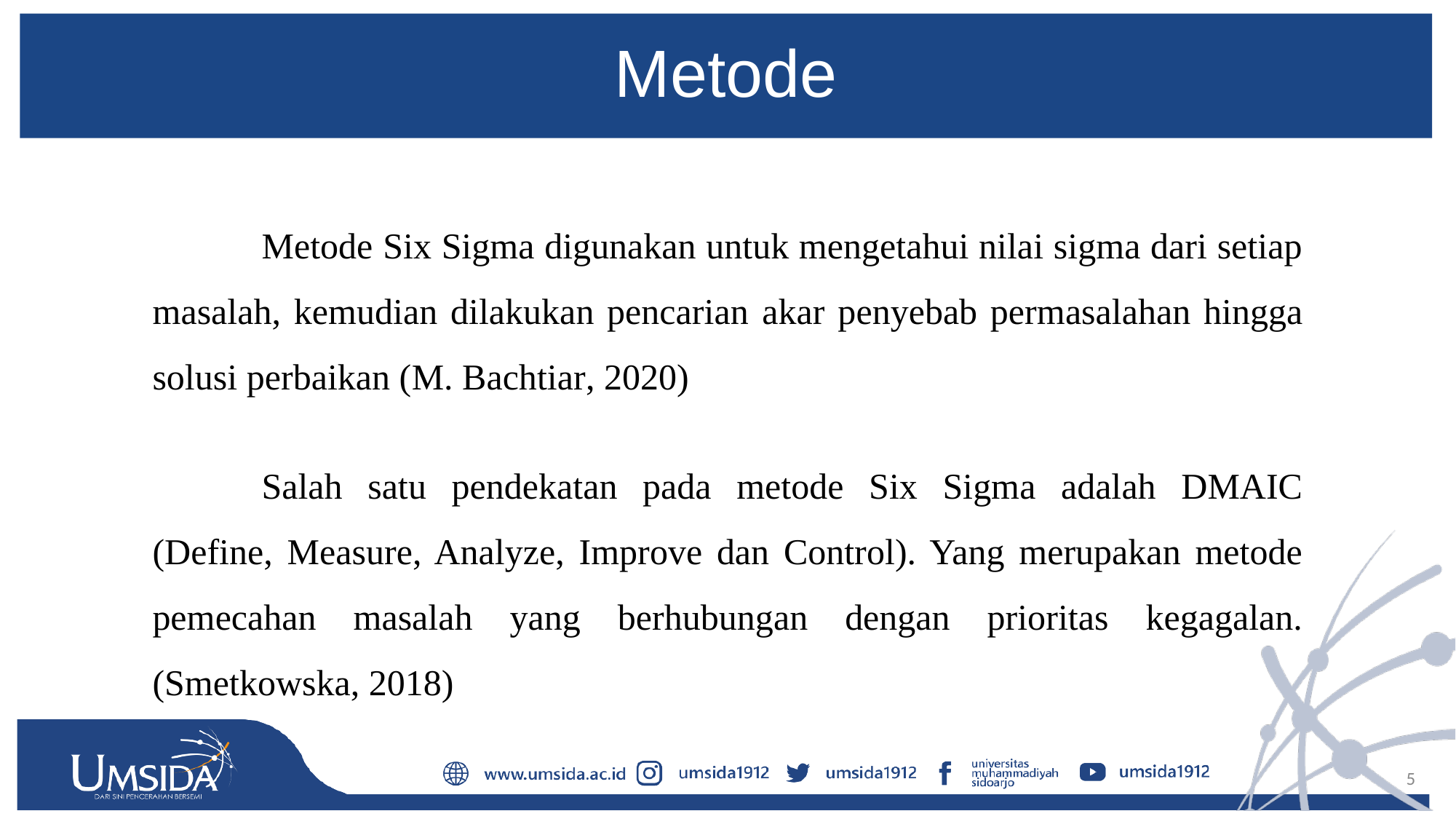

# Metode
	Metode Six Sigma digunakan untuk mengetahui nilai sigma dari setiap masalah, kemudian dilakukan pencarian akar penyebab permasalahan hingga solusi perbaikan (M. Bachtiar, 2020)

	Salah satu pendekatan pada metode Six Sigma adalah DMAIC (Define, Measure, Analyze, Improve dan Control). Yang merupakan metode pemecahan masalah yang berhubungan dengan prioritas kegagalan. (Smetkowska, 2018)